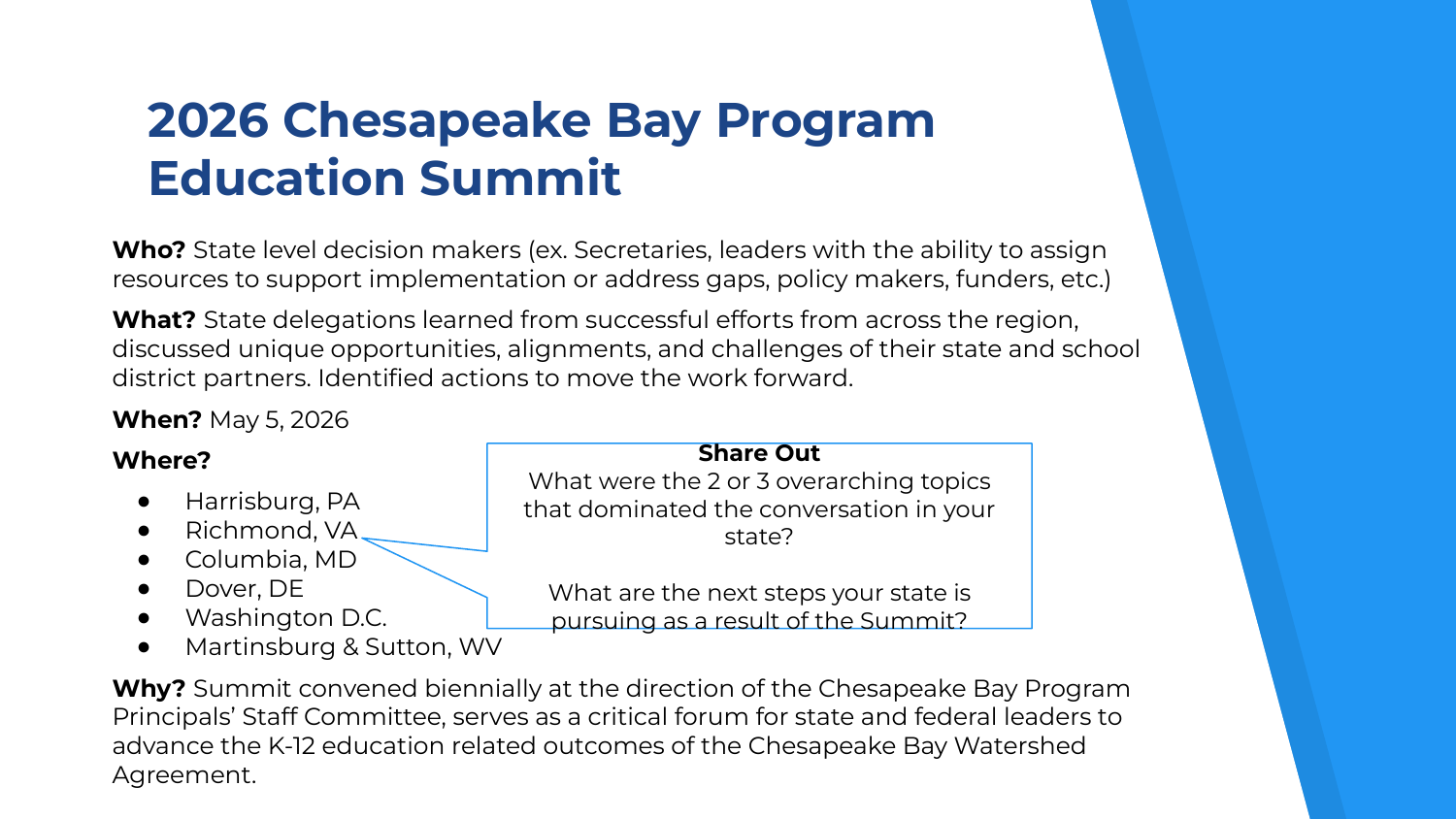

# 2026 Chesapeake Bay Program Education Summit
Who? State level decision makers (ex. Secretaries, leaders with the ability to assign resources to support implementation or address gaps, policy makers, funders, etc.)
What? State delegations learned from successful efforts from across the region, discussed unique opportunities, alignments, and challenges of their state and school district partners. Identified actions to move the work forward.
When? May 5, 2026
Where?
Harrisburg, PA
Richmond, VA
Columbia, MD
Dover, DE
Washington D.C.
Martinsburg & Sutton, WV
Why? Summit convened biennially at the direction of the Chesapeake Bay Program Principals’ Staff Committee, serves as a critical forum for state and federal leaders to advance the K-12 education related outcomes of the Chesapeake Bay Watershed Agreement.
Share Out
What were the 2 or 3 overarching topics that dominated the conversation in your state?

What are the next steps your state is pursuing as a result of the Summit?